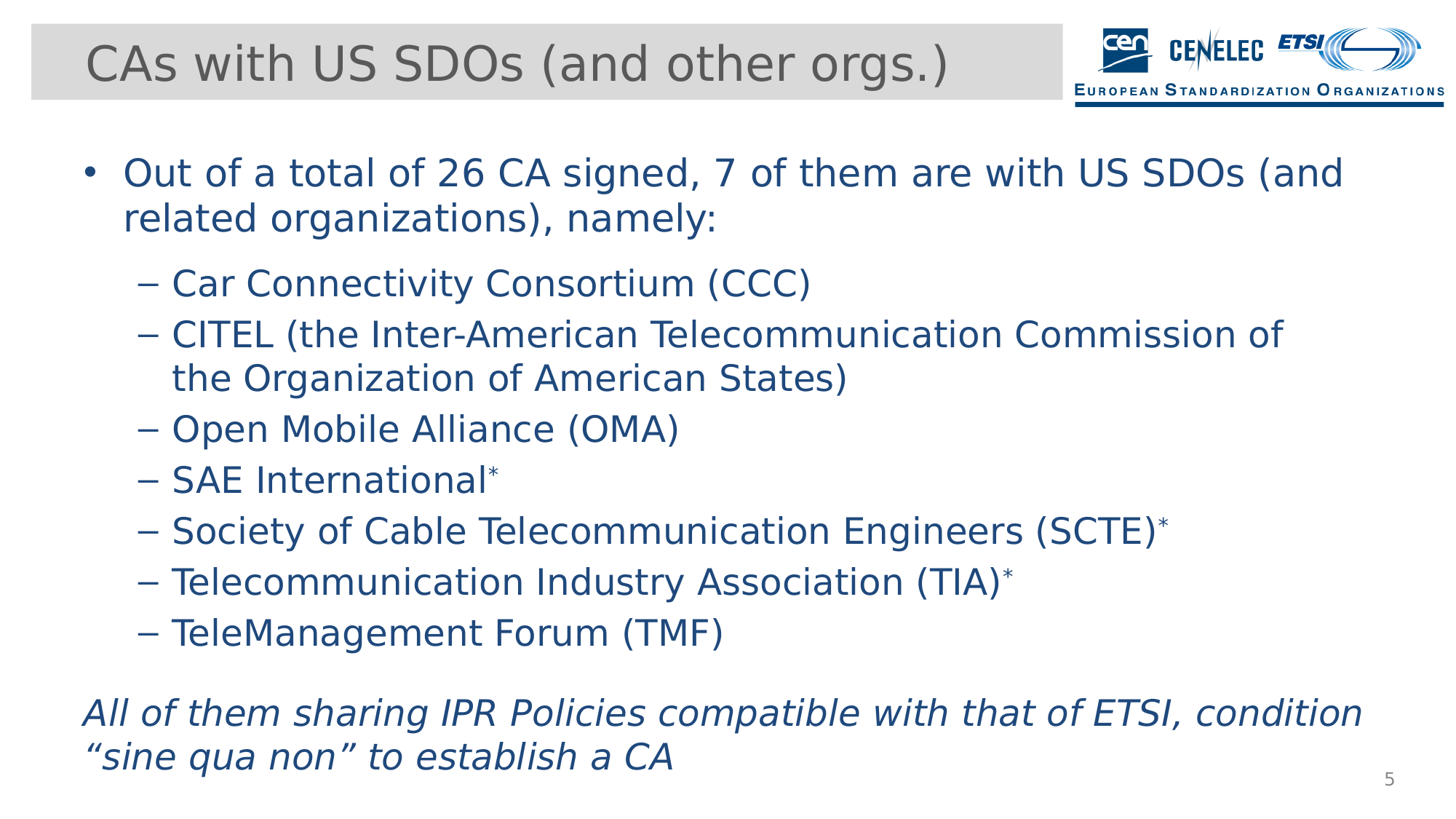

# CAs with US SDOs (and other orgs.)
Out of a total of 26 CA signed, 7 of them are with US SDOs (and related organizations), namely:
Car Connectivity Consortium (CCC)
CITEL (the Inter-American Telecommunication Commission of the Organization of American States)
Open Mobile Alliance (OMA)
SAE International*
Society of Cable Telecommunication Engineers (SCTE)*
Telecommunication Industry Association (TIA)*
TeleManagement Forum (TMF)

All of them sharing IPR Policies compatible with that of ETSI, condition “sine qua non” to establish a CA
5